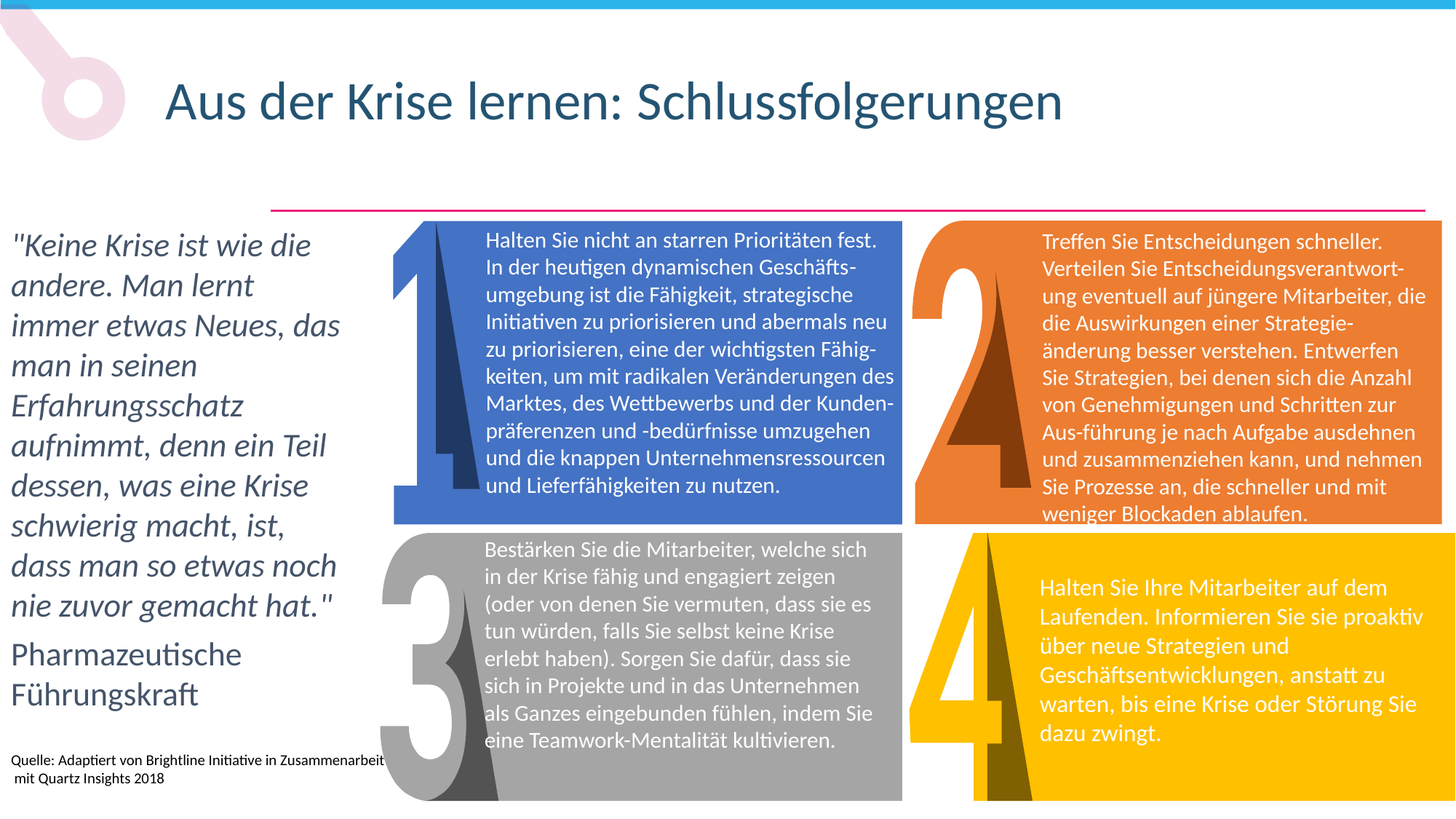

Aus der Krise lernen: Schlussfolgerungen
"Keine Krise ist wie die andere. Man lernt immer etwas Neues, das man in seinen Erfahrungsschatz aufnimmt, denn ein Teil dessen, was eine Krise schwierig macht, ist, dass man so etwas noch nie zuvor gemacht hat."
Pharmazeutische Führungskraft
Halten Sie nicht an starren Prioritäten fest. In der heutigen dynamischen Geschäfts-umgebung ist die Fähigkeit, strategische Initiativen zu priorisieren und abermals neu zu priorisieren, eine der wichtigsten Fähig-keiten, um mit radikalen Veränderungen des Marktes, des Wettbewerbs und der Kunden-präferenzen und -bedürfnisse umzugehen und die knappen Unternehmensressourcen und Lieferfähigkeiten zu nutzen.

Treffen Sie Entscheidungen schneller. Verteilen Sie Entscheidungsverantwort-ung eventuell auf jüngere Mitarbeiter, die die Auswirkungen einer Strategie-änderung besser verstehen. Entwerfen Sie Strategien, bei denen sich die Anzahl von Genehmigungen und Schritten zur Aus-führung je nach Aufgabe ausdehnen und zusammenziehen kann, und nehmen Sie Prozesse an, die schneller und mit weniger Blockaden ablaufen.

Bestärken Sie die Mitarbeiter, welche sich in der Krise fähig und engagiert zeigen (oder von denen Sie vermuten, dass sie es tun würden, falls Sie selbst keine Krise erlebt haben). Sorgen Sie dafür, dass sie sich in Projekte und in das Unternehmen als Ganzes eingebunden fühlen, indem Sie eine Teamwork-Mentalität kultivieren.

Halten Sie Ihre Mitarbeiter auf dem Laufenden. Informieren Sie sie proaktiv über neue Strategien und Geschäftsentwicklungen, anstatt zu warten, bis eine Krise oder Störung Sie dazu zwingt.

Quelle: Adaptiert von Brightline Initiative in Zusammenarbeit
 mit Quartz Insights 2018